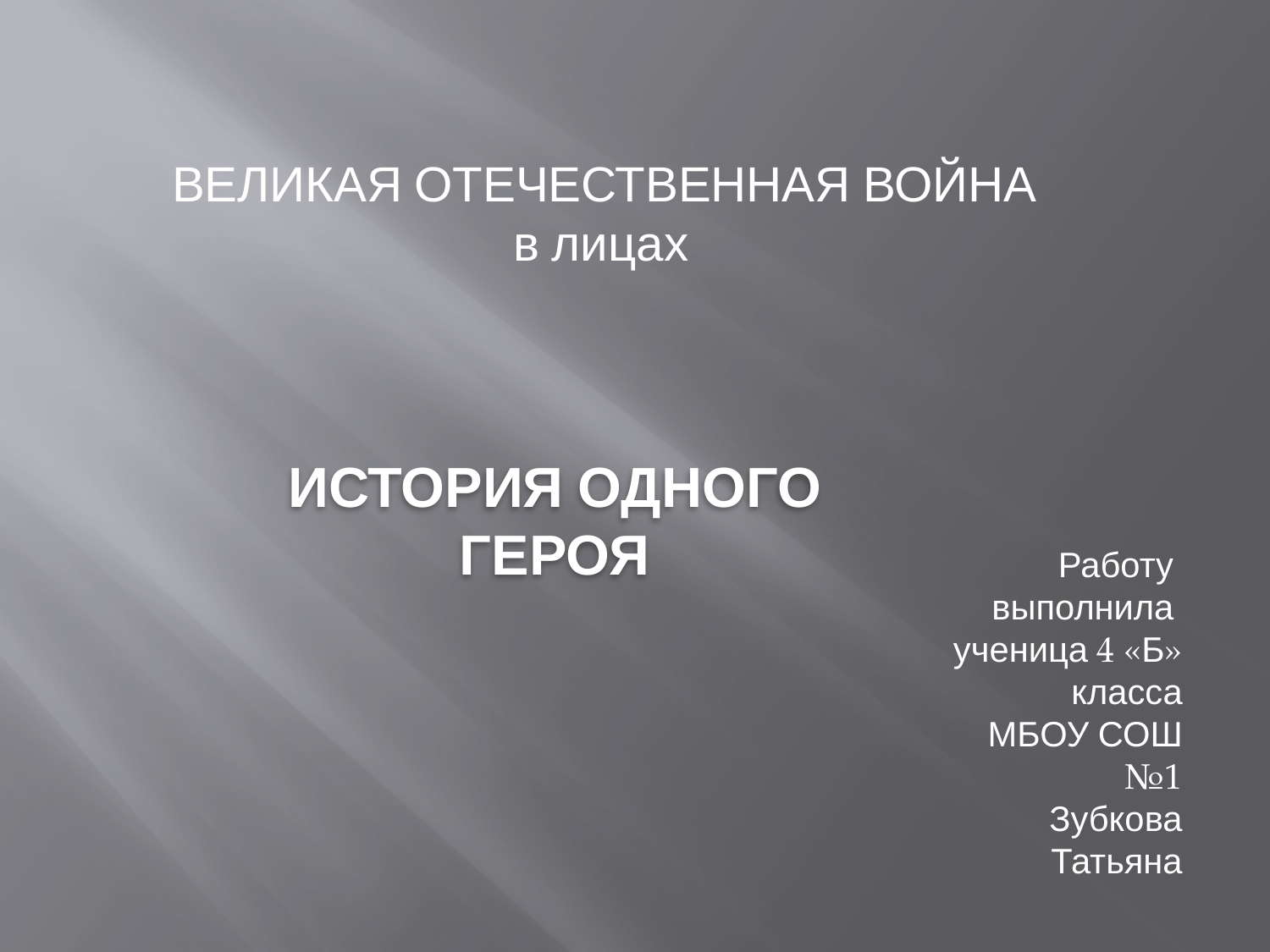

ВЕЛИКАЯ ОТЕЧЕСТВЕННАЯ ВОЙНА
 в лицах
# История одного героя
Работу  выполнила
ученица 4 «Б» класса
МБОУ СОШ №1
Зубкова Татьяна